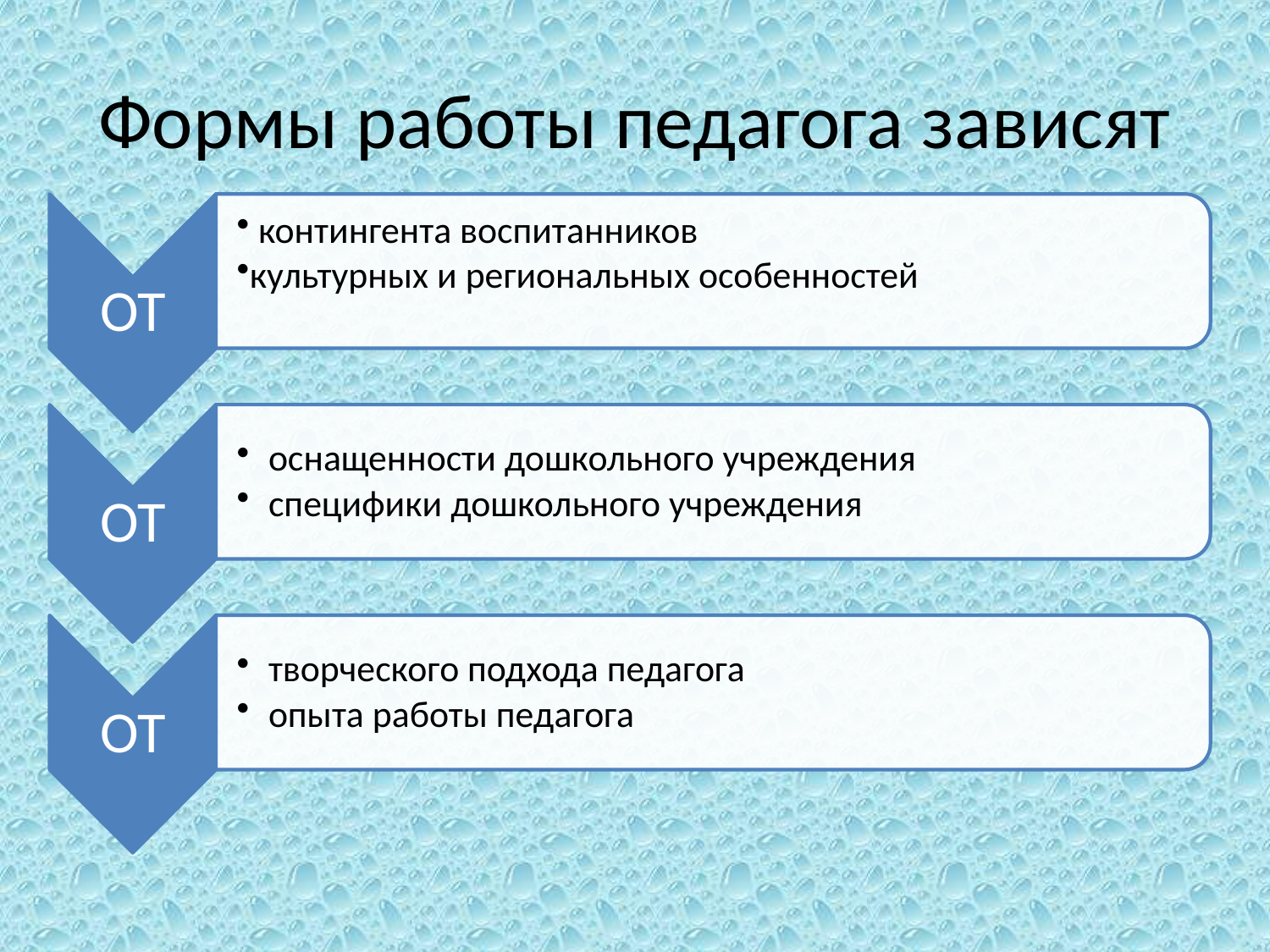

# Формы работы педагога зависят
ОТ
 контингента воспитанников
культурных и региональных особенностей

ОТ
оснащенности дошкольного учреждения
специфики дошкольного учреждения
ОТ
творческого подхода педагога
опыта работы педагога